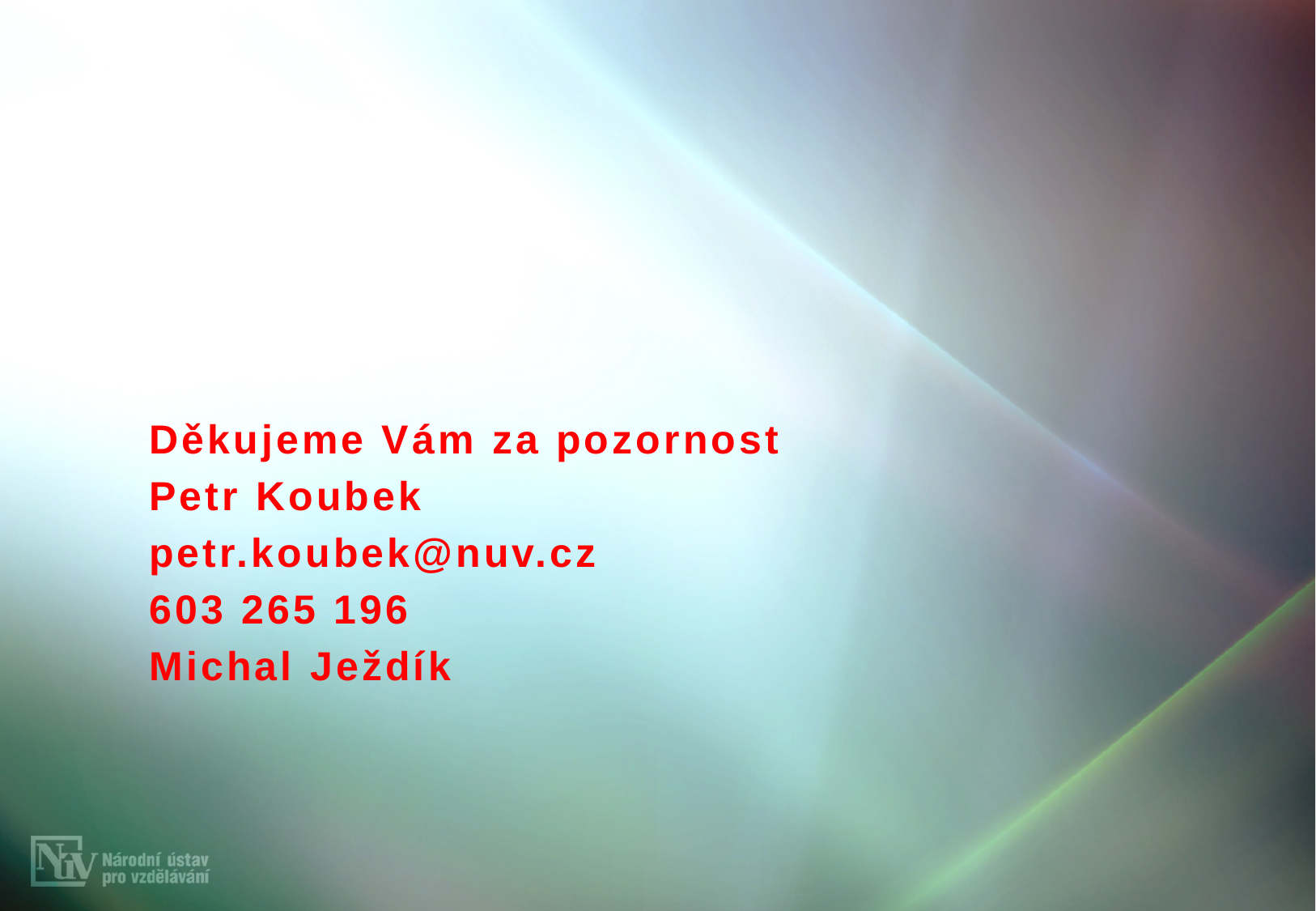

Děkujeme Vám za pozornost
Petr Koubek
petr.koubek@nuv.cz
603 265 196
Michal Ježdík